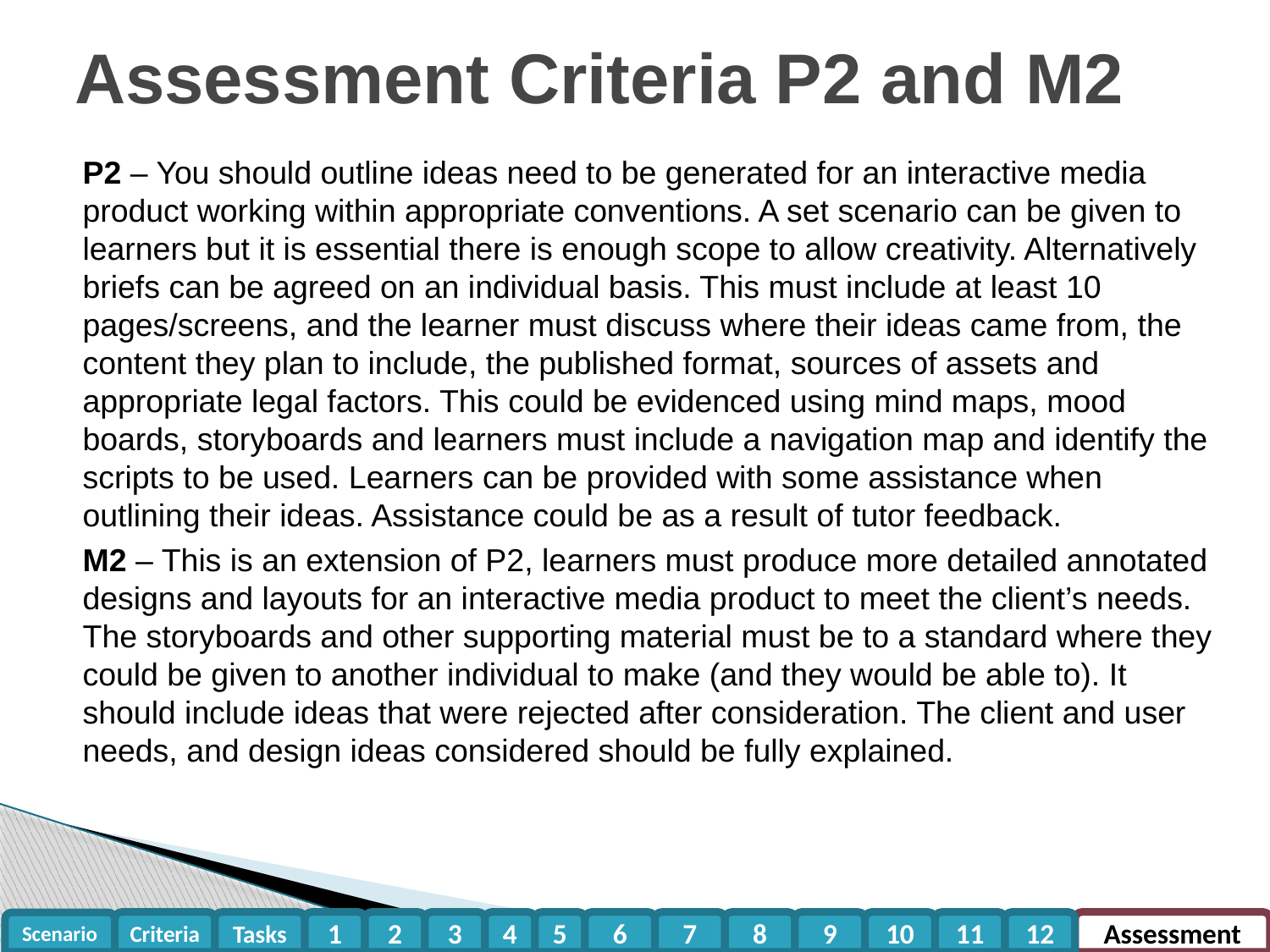

# Assessment Criteria P2 and M2
P2 – You should outline ideas need to be generated for an interactive media product working within appropriate conventions. A set scenario can be given to learners but it is essential there is enough scope to allow creativity. Alternatively briefs can be agreed on an individual basis. This must include at least 10 pages/screens, and the learner must discuss where their ideas came from, the content they plan to include, the published format, sources of assets and appropriate legal factors. This could be evidenced using mind maps, mood boards, storyboards and learners must include a navigation map and identify the scripts to be used. Learners can be provided with some assistance when outlining their ideas. Assistance could be as a result of tutor feedback.
M2 – This is an extension of P2, learners must produce more detailed annotated designs and layouts for an interactive media product to meet the client’s needs. The storyboards and other supporting material must be to a standard where they could be given to another individual to make (and they would be able to). It should include ideas that were rejected after consideration. The client and user needs, and design ideas considered should be fully explained.